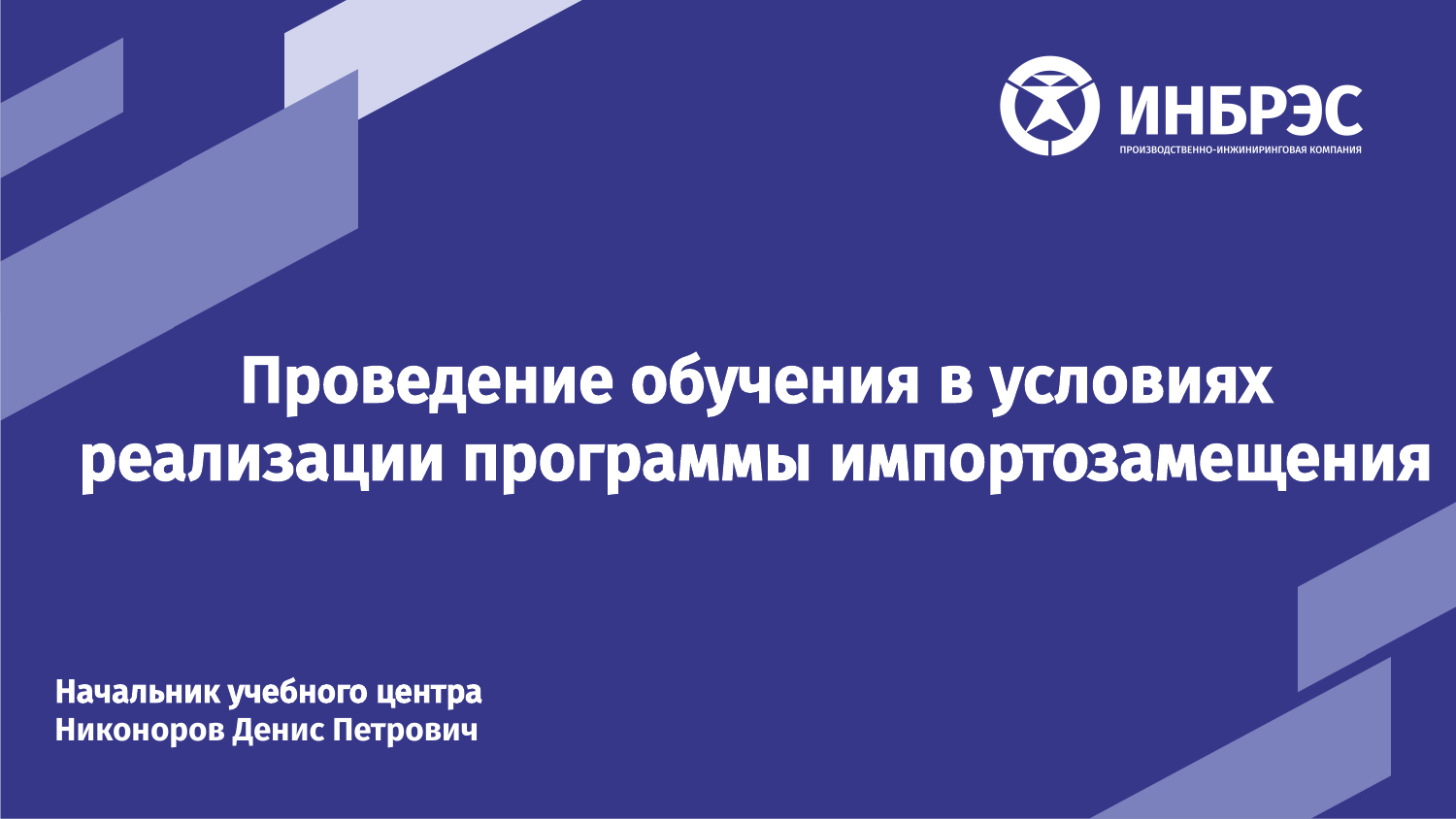

Проведение обучения в условиях реализации программы импортозамещения
Начальник учебного центра
Никоноров Денис Петрович

1